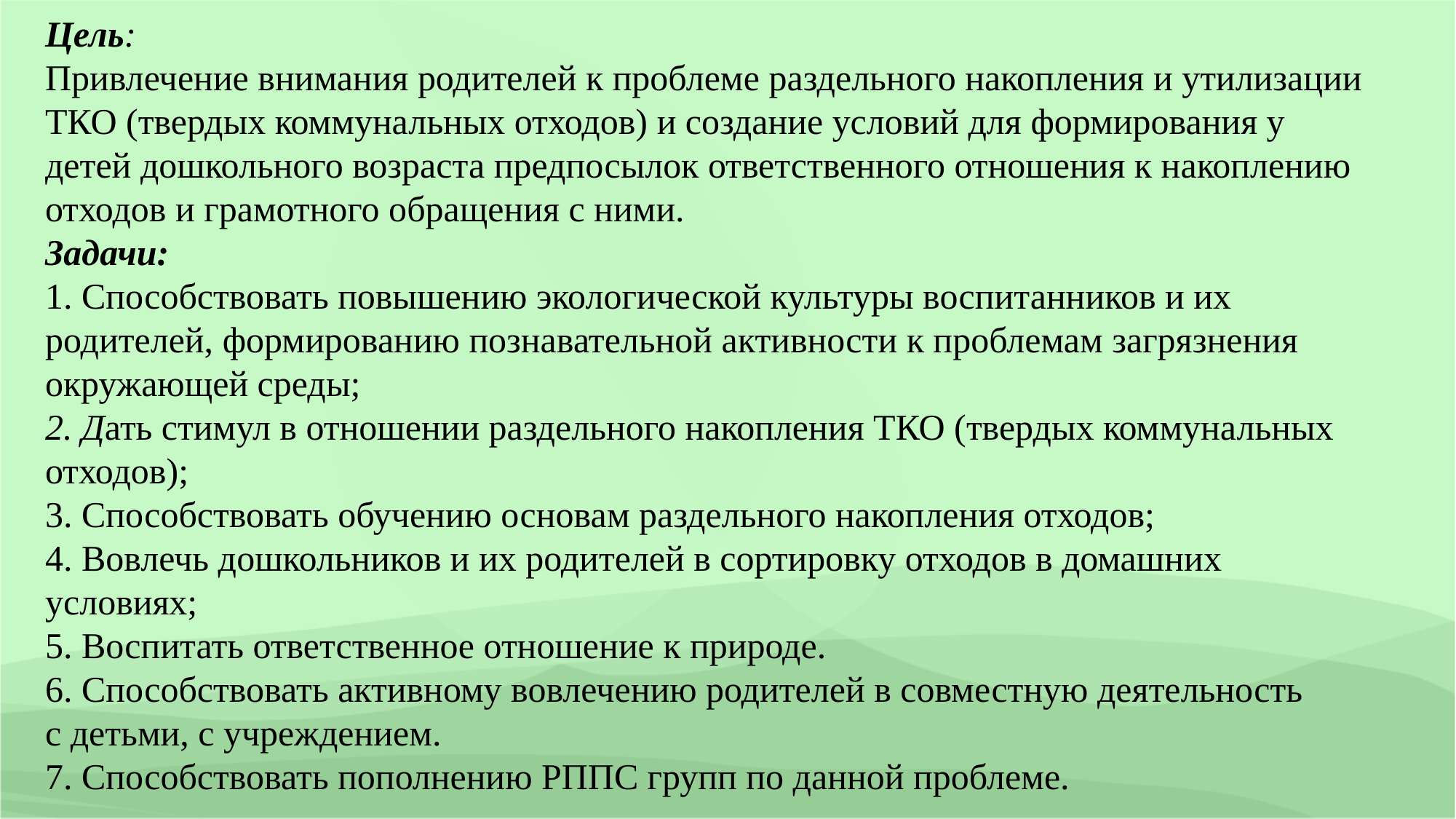

Цель:
Привлечение внимания родителей к проблеме раздельного накопления и утилизации ТКО (твердых коммунальных отходов) и создание условий для формирования у детей дошкольного возраста предпосылок ответственного отношения к накоплению отходов и грамотного обращения с ними.
Задачи:
1. Способствовать повышению экологической культуры воспитанников и их родителей, формированию познавательной активности к проблемам загрязнения окружающей среды;
2. Дать стимул в отношении раздельного накопления ТКО (твердых коммунальных отходов);
3. Способствовать обучению основам раздельного накопления отходов;
4. Вовлечь дошкольников и их родителей в сортировку отходов в домашних условиях;
5. Воспитать ответственное отношение к природе.
6. Способствовать активному вовлечению родителей в совместную деятельность
с детьми, с учреждением.
7. Способствовать пополнению РППС групп по данной проблеме.